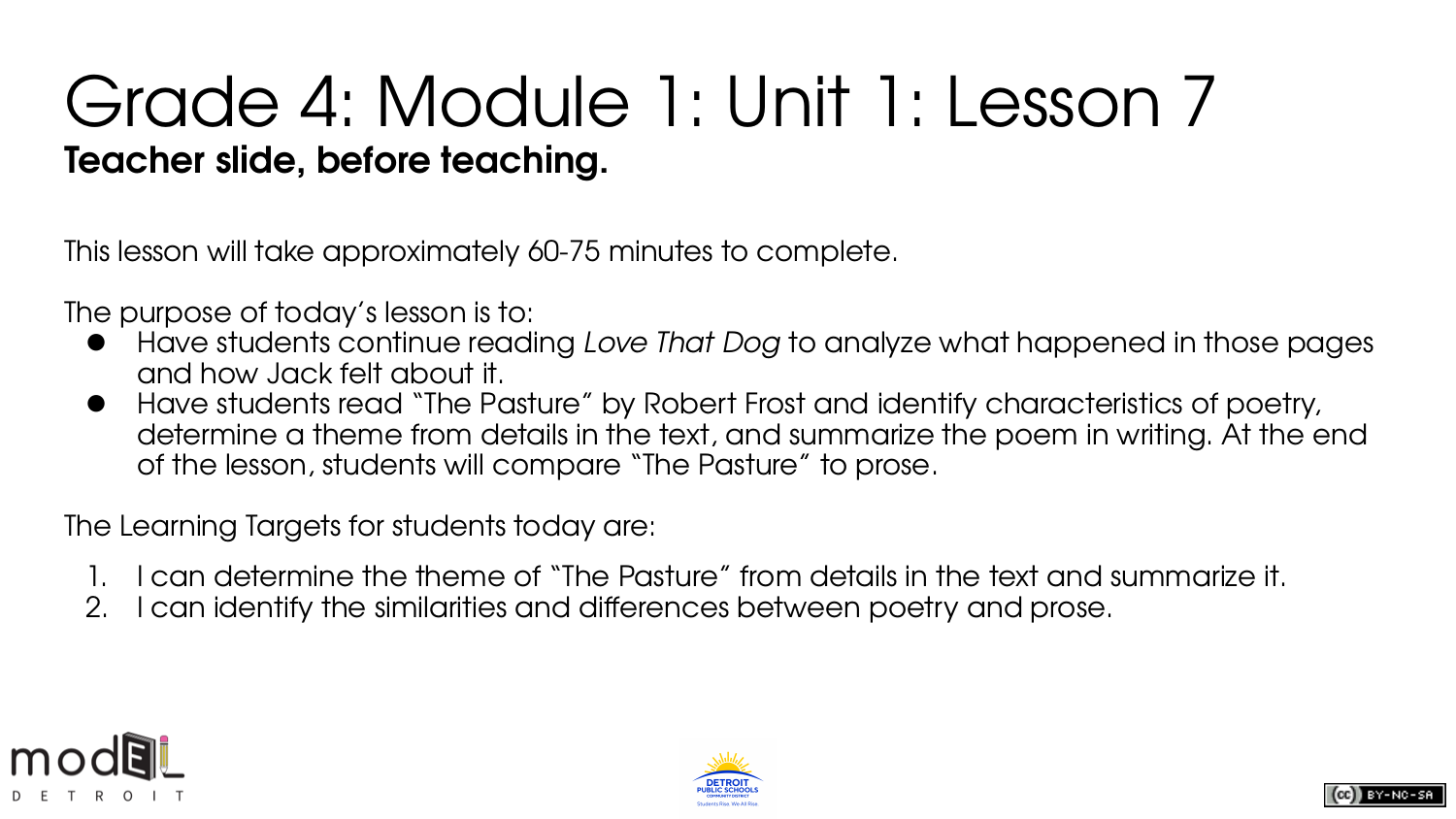

# Grade 4: Module 1: Unit 1: Lesson 7
Teacher slide, before teaching.
This lesson will take approximately 60-75 minutes to complete.

The purpose of today’s lesson is to:
Have students continue reading Love That Dog to analyze what happened in those pages and how Jack felt about it.
Have students read “The Pasture” by Robert Frost and identify characteristics of poetry, determine a theme from details in the text, and summarize the poem in writing. At the end of the lesson, students will compare “The Pasture” to prose.

The Learning Targets for students today are:
I can determine the theme of “The Pasture” from details in the text and summarize it.
I can identify the similarities and differences between poetry and prose.